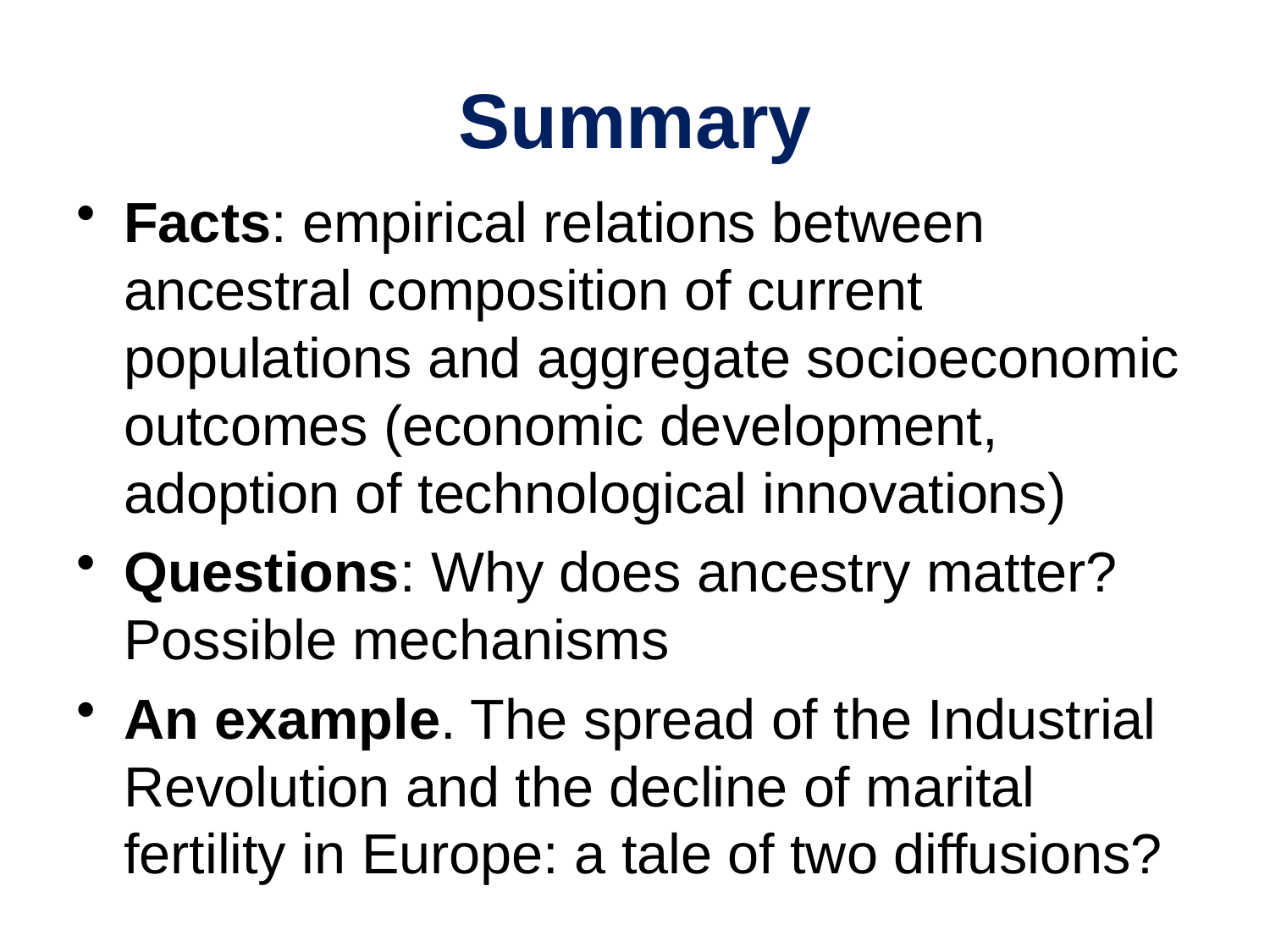

# Summary
Facts: empirical relations between ancestral composition of current populations and aggregate socioeconomic outcomes (economic development, adoption of technological innovations)
Questions: Why does ancestry matter? Possible mechanisms
An example. The spread of the Industrial Revolution and the decline of marital fertility in Europe: a tale of two diffusions?